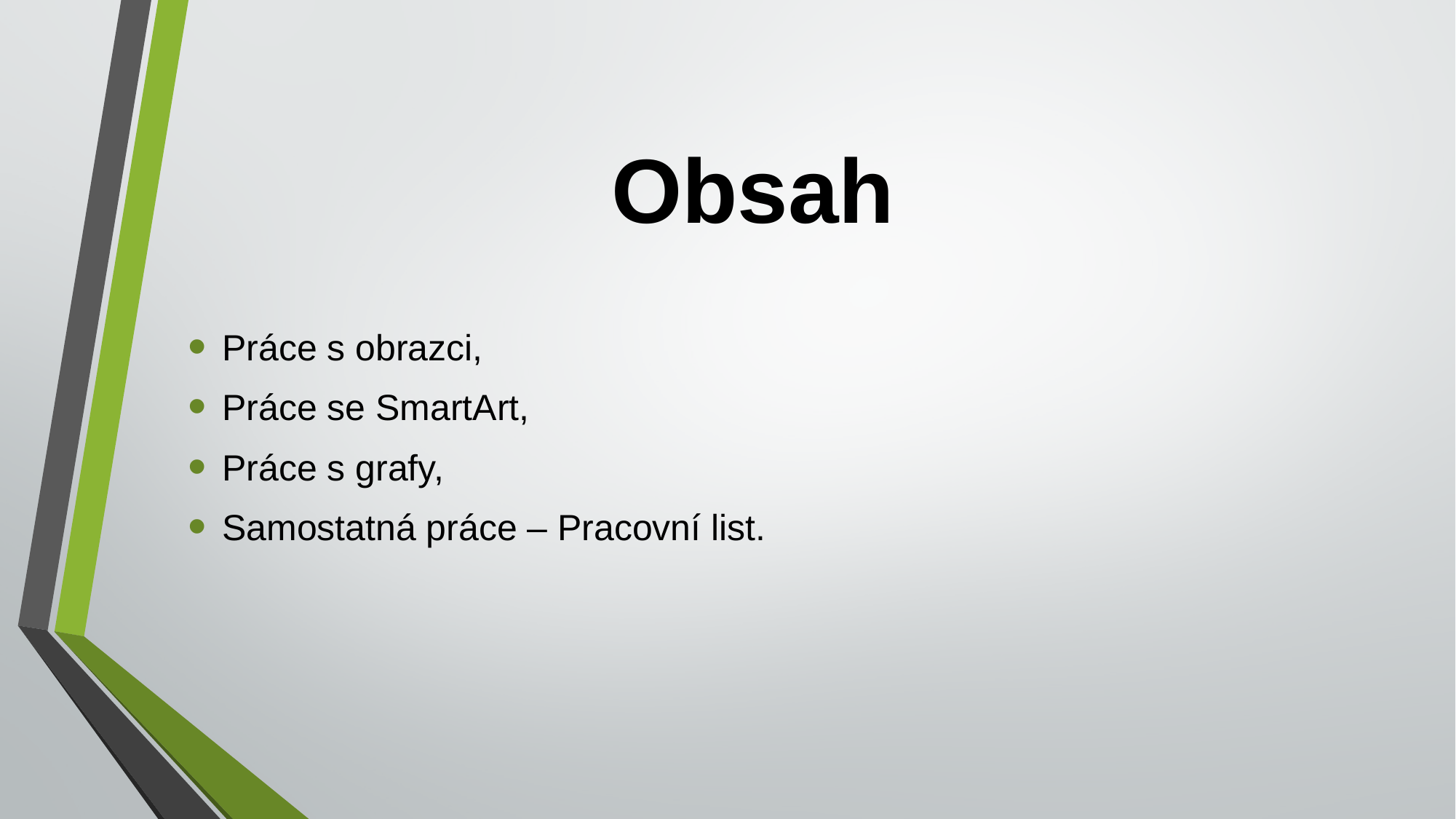

# Obsah
Práce s obrazci,
Práce se SmartArt,
Práce s grafy,
Samostatná práce – Pracovní list.